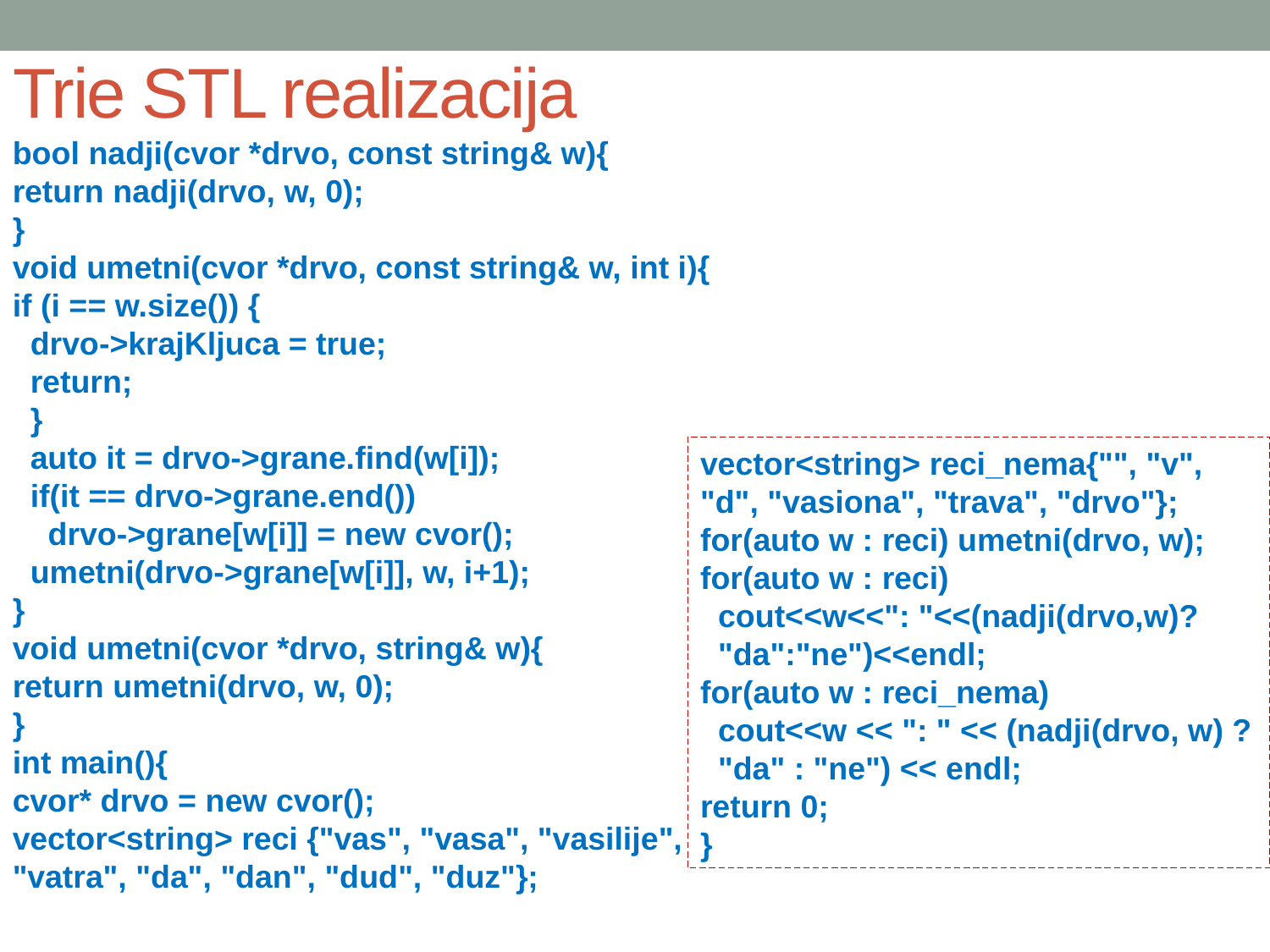

# Trie STL realizacija
bool nadji(cvor *drvo, const string& w){
return nadji(drvo, w, 0);
}
void umetni(cvor *drvo, const string& w, int i){
if (i == w.size()) {
  drvo->krajKljuca = true;
  return;
  }
  auto it = drvo->grane.find(w[i]);
  if(it == drvo->grane.end())
    drvo->grane[w[i]] = new cvor();
  umetni(drvo->grane[w[i]], w, i+1);
}
void umetni(cvor *drvo, string& w){
return umetni(drvo, w, 0);
}
int main(){
cvor* drvo = new cvor();
vector<string> reci {"vas", "vasa", "vasilije", "vatra", "da", "dan", "dud", "duz"};

vector<string> reci_nema{"", "v", "d", "vasiona", "trava", "drvo"};
for(auto w : reci) umetni(drvo, w);
for(auto w : reci)
  cout<<w<<": "<<(nadji(drvo,w)?
  "da":"ne")<<endl;
for(auto w : reci_nema)
  cout<<w << ": " << (nadji(drvo, w) ?
  "da" : "ne") << endl;
return 0;
}